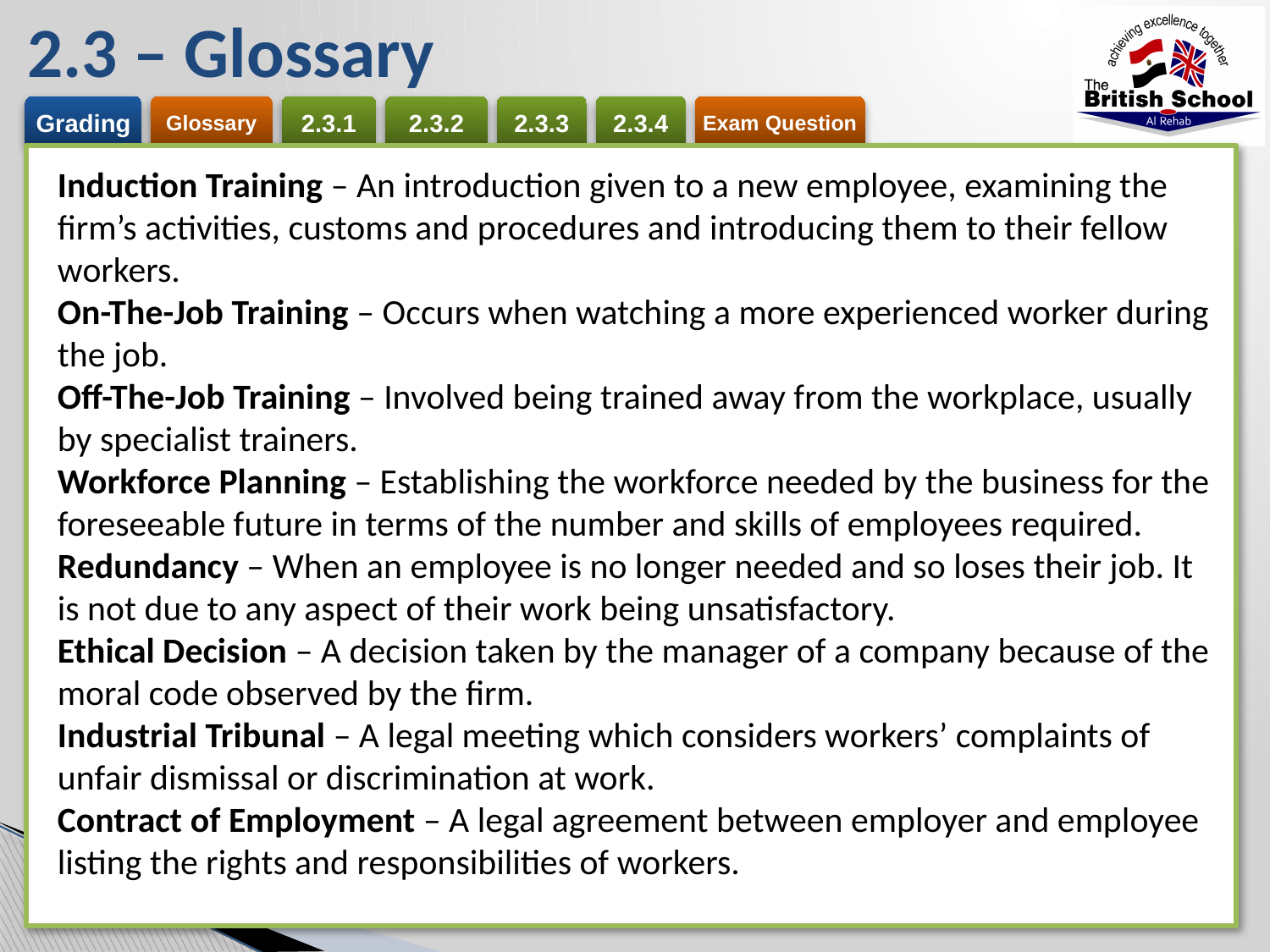

# 2.3 – Glossary
Induction Training – An introduction given to a new employee, examining the firm’s activities, customs and procedures and introducing them to their fellow workers.
On-The-Job Training – Occurs when watching a more experienced worker during the job.
Off-The-Job Training – Involved being trained away from the workplace, usually by specialist trainers.
Workforce Planning – Establishing the workforce needed by the business for the foreseeable future in terms of the number and skills of employees required.
Redundancy – When an employee is no longer needed and so loses their job. It is not due to any aspect of their work being unsatisfactory.
Ethical Decision – A decision taken by the manager of a company because of the moral code observed by the firm.
Industrial Tribunal – A legal meeting which considers workers’ complaints of unfair dismissal or discrimination at work.
Contract of Employment – A legal agreement between employer and employee listing the rights and responsibilities of workers.